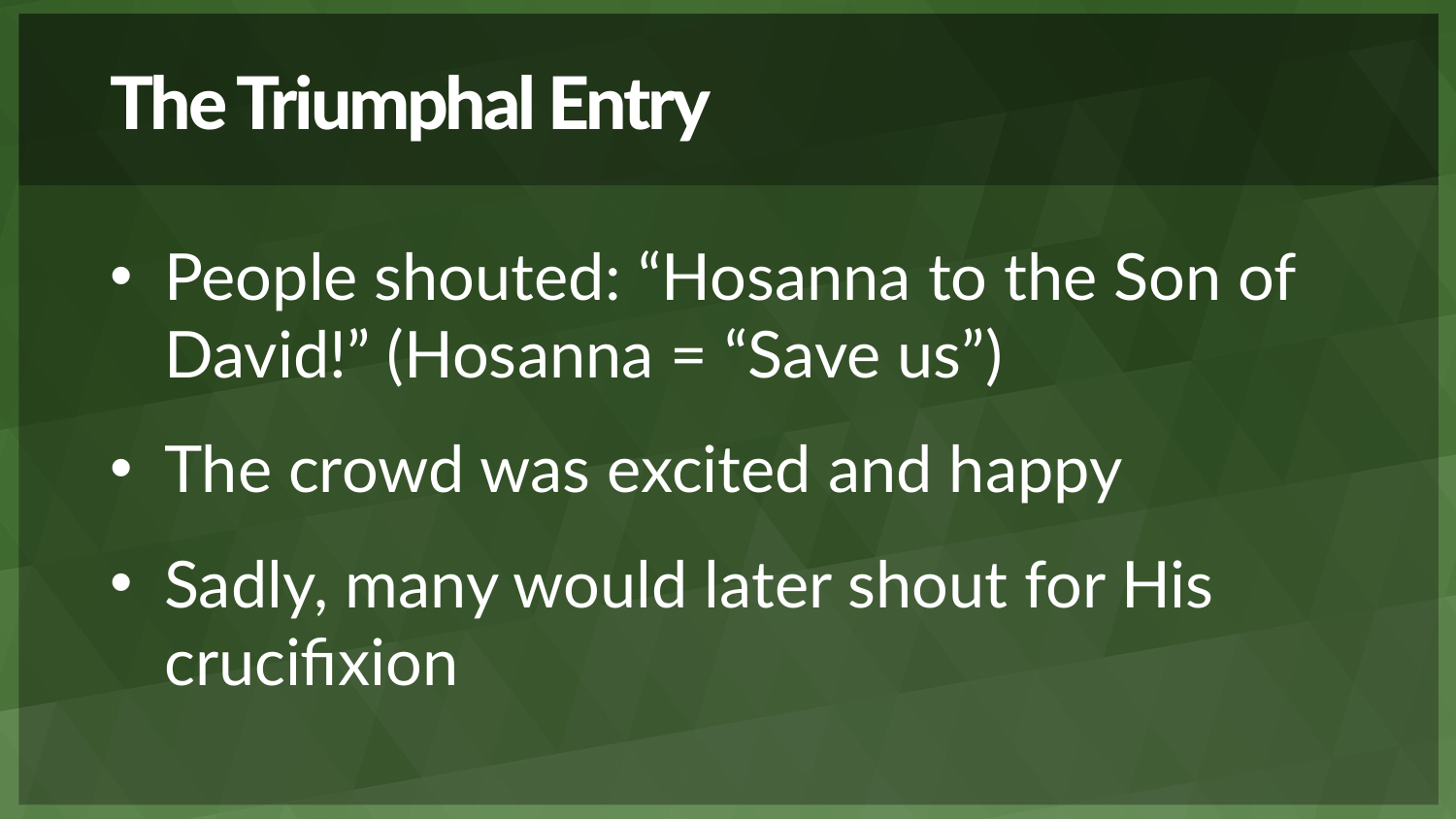

# The Triumphal Entry
People shouted: “Hosanna to the Son of David!” (Hosanna = “Save us”)
The crowd was excited and happy
Sadly, many would later shout for His crucifixion